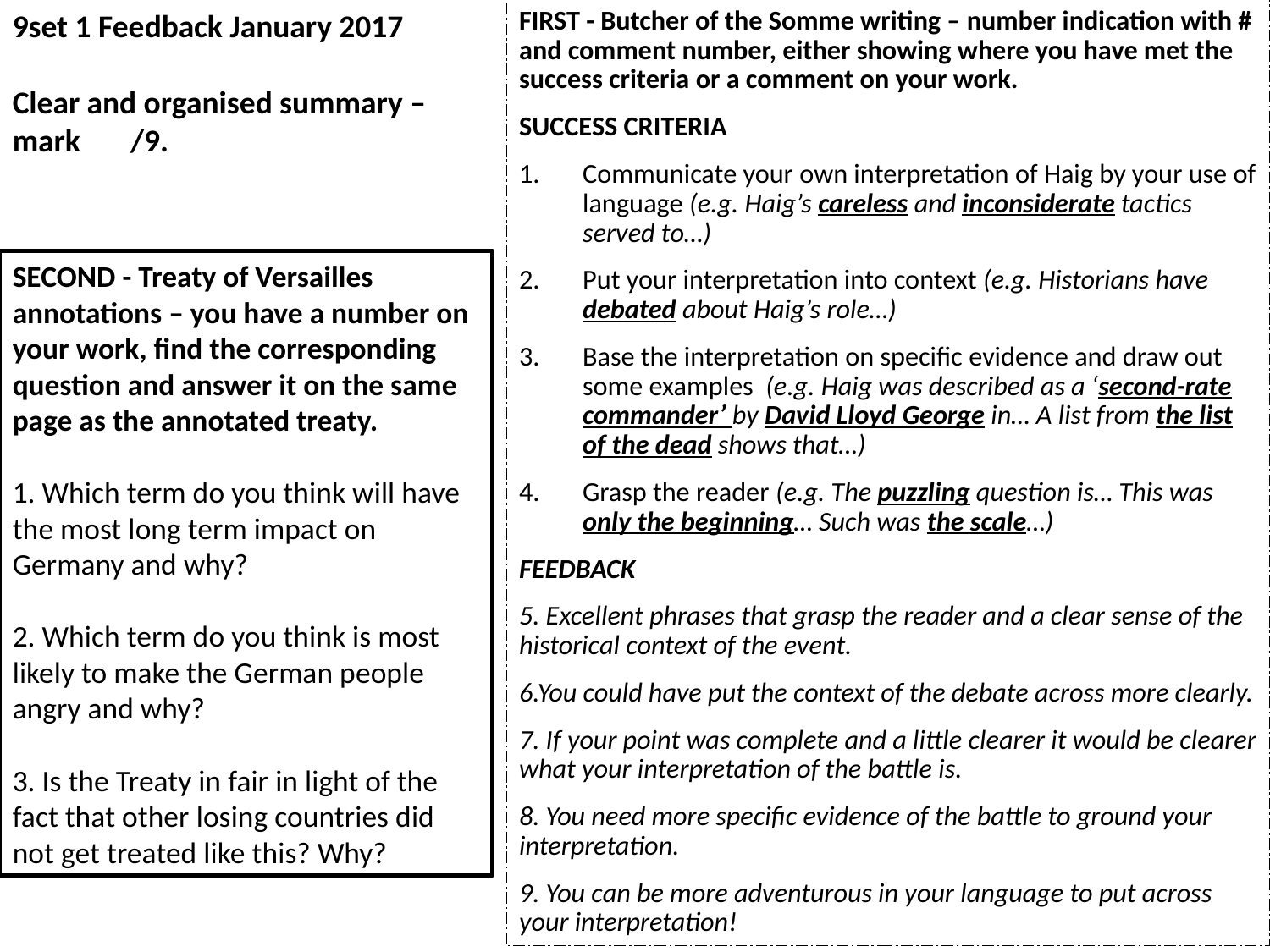

9set 1 Feedback January 2017

Clear and organised summary – mark       /9.

FIRST - Butcher of the Somme writing – number indication with # and comment number, either showing where you have met the success criteria or a comment on your work.
SUCCESS CRITERIA
Communicate your own interpretation of Haig by your use of language (e.g. Haig’s careless and inconsiderate tactics served to…)
Put your interpretation into context (e.g. Historians have debated about Haig’s role…)
Base the interpretation on specific evidence and draw out some examples  (e.g. Haig was described as a ‘second-rate commander’ by David Lloyd George in… A list from the list of the dead shows that…)
Grasp the reader (e.g. The puzzling question is… This was only the beginning… Such was the scale…)
FEEDBACK
5. Excellent phrases that grasp the reader and a clear sense of the historical context of the event.
6.You could have put the context of the debate across more clearly.
7. If your point was complete and a little clearer it would be clearer what your interpretation of the battle is.
8. You need more specific evidence of the battle to ground your interpretation.
9. You can be more adventurous in your language to put across your interpretation!
SECOND - Treaty of Versailles annotations – you have a number on your work, find the corresponding question and answer it on the same page as the annotated treaty.

1. Which term do you think will have the most long term impact on Germany and why?

2. Which term do you think is most likely to make the German people angry and why?

3. Is the Treaty in fair in light of the fact that other losing countries did not get treated like this? Why?